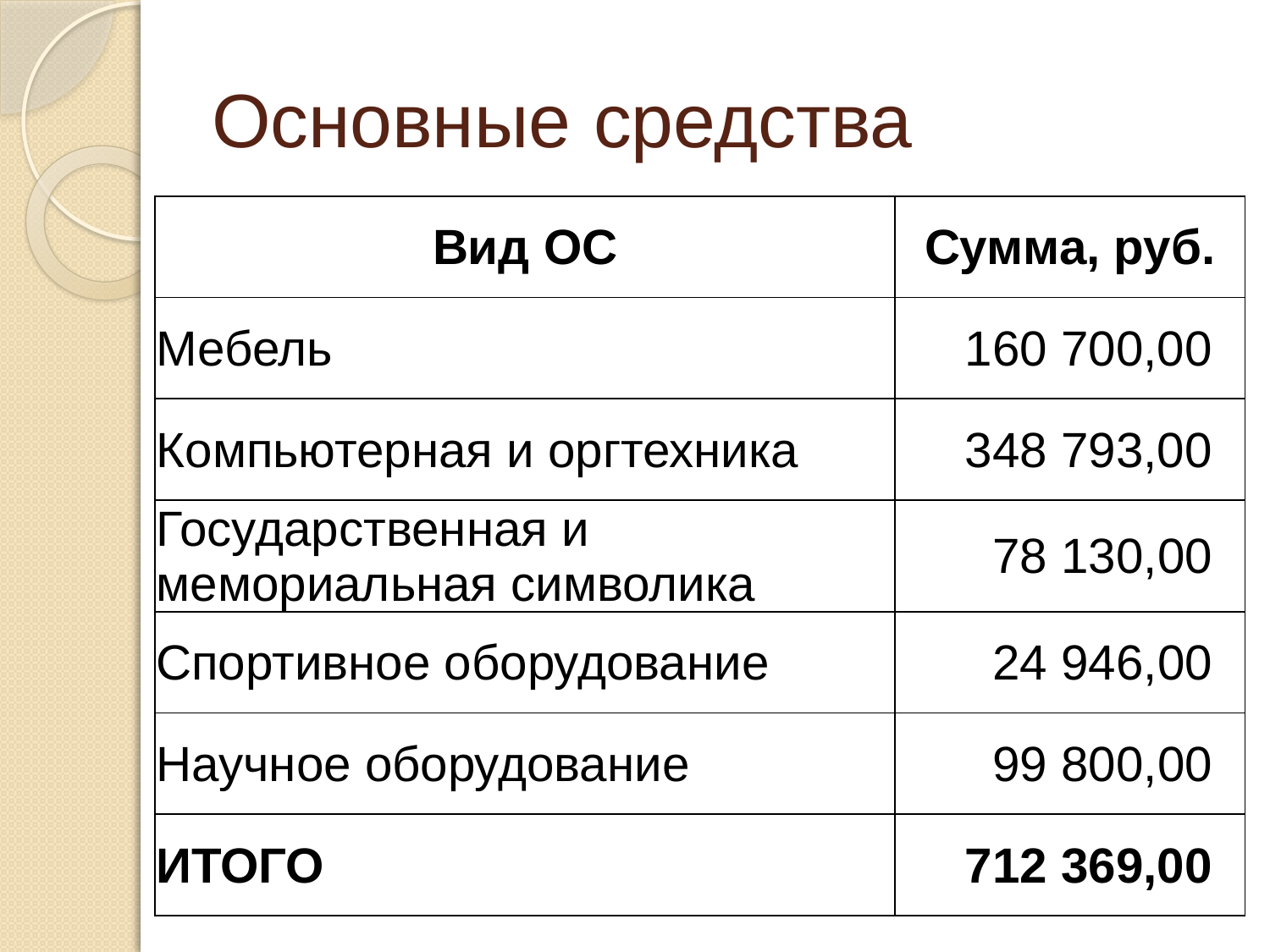

# Основные средства
| Вид ОС | Сумма, руб. |
| --- | --- |
| Мебель | 160 700,00 |
| Компьютерная и оргтехника | 348 793,00 |
| Государственная и мемориальная символика | 78 130,00 |
| Спортивное оборудование | 24 946,00 |
| Научное оборудование | 99 800,00 |
| ИТОГО | 712 369,00 |